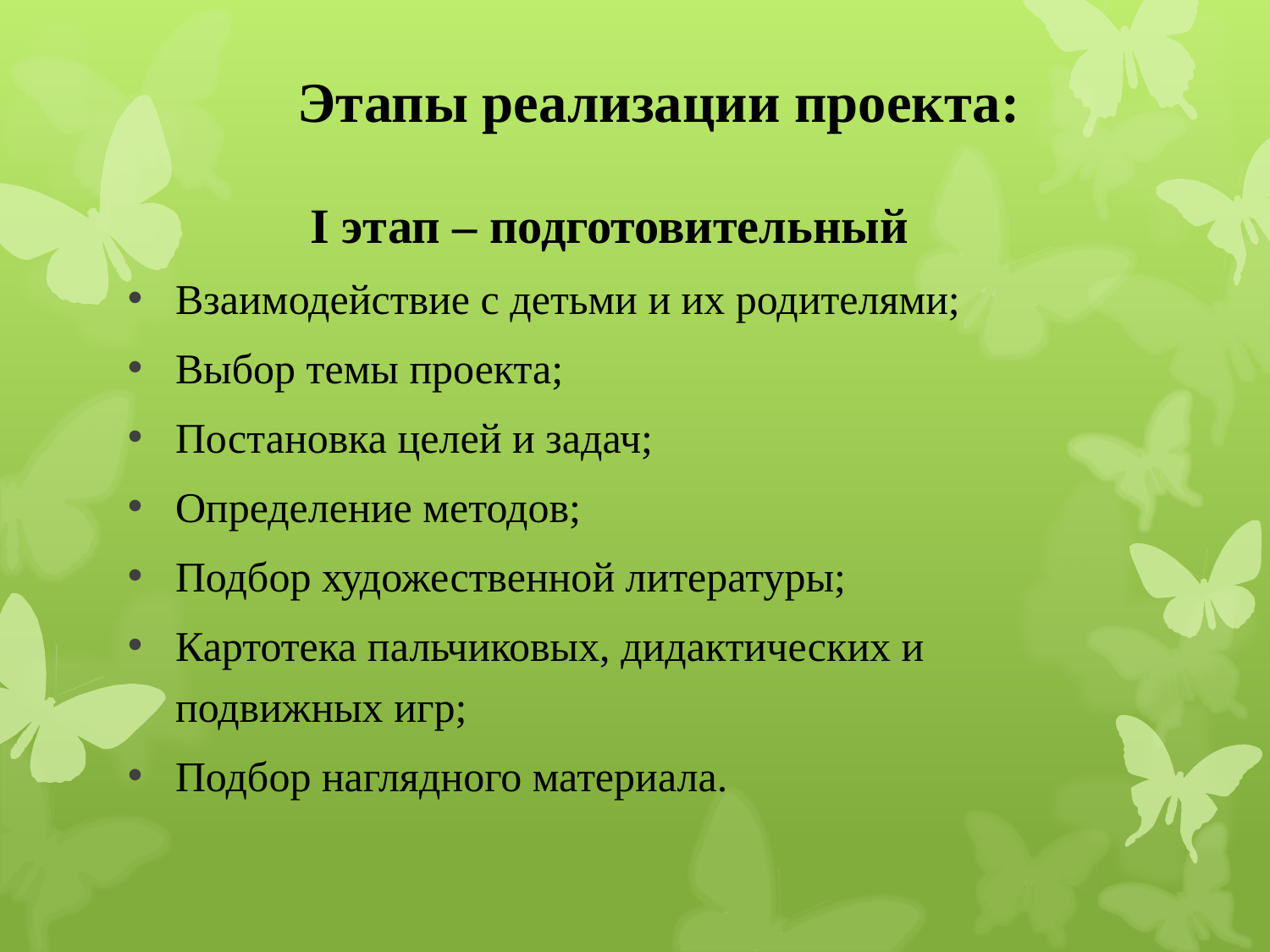

# Этапы реализации проекта:
I этап – подготовительный
Взаимодействие с детьми и их родителями;
Выбор темы проекта;
Постановка целей и задач;
Определение методов;
Подбор художественной литературы;
Картотека пальчиковых, дидактических и подвижных игр;
Подбор наглядного материала.